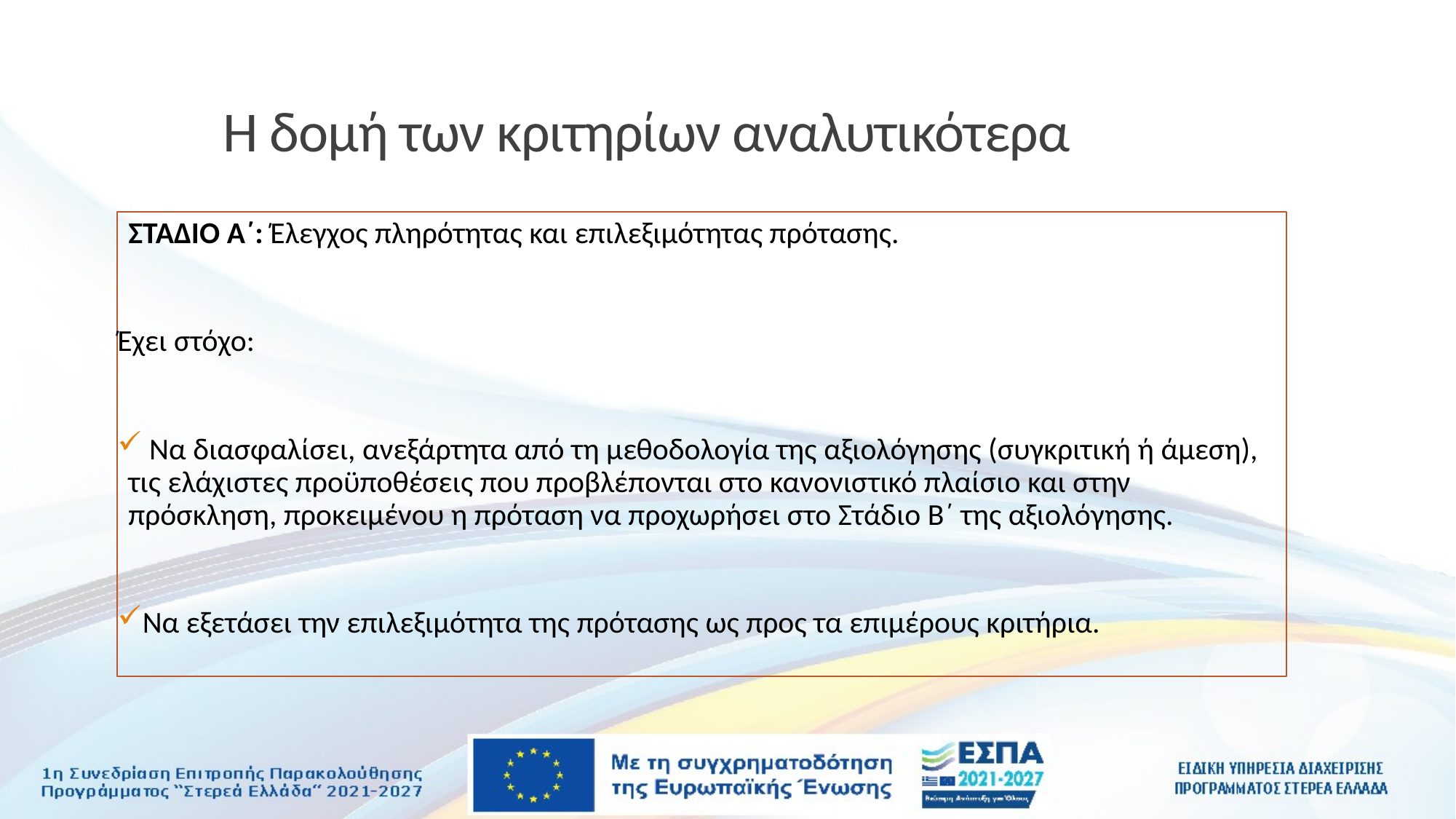

# Η δομή των κριτηρίων αναλυτικότερα
ΣΤΑΔΙΟ Α΄: Έλεγχος πληρότητας και επιλεξιμότητας πρότασης.

Έχει στόχο:

 Να διασφαλίσει, ανεξάρτητα από τη μεθοδολογία της αξιολόγησης (συγκριτική ή άμεση), τις ελάχιστες προϋποθέσεις που προβλέπονται στο κανονιστικό πλαίσιο και στην πρόσκληση, προκειμένου η πρόταση να προχωρήσει στο Στάδιο Β΄ της αξιολόγησης.

Να εξετάσει την επιλεξιμότητα της πρότασης ως προς τα επιμέρους κριτήρια.